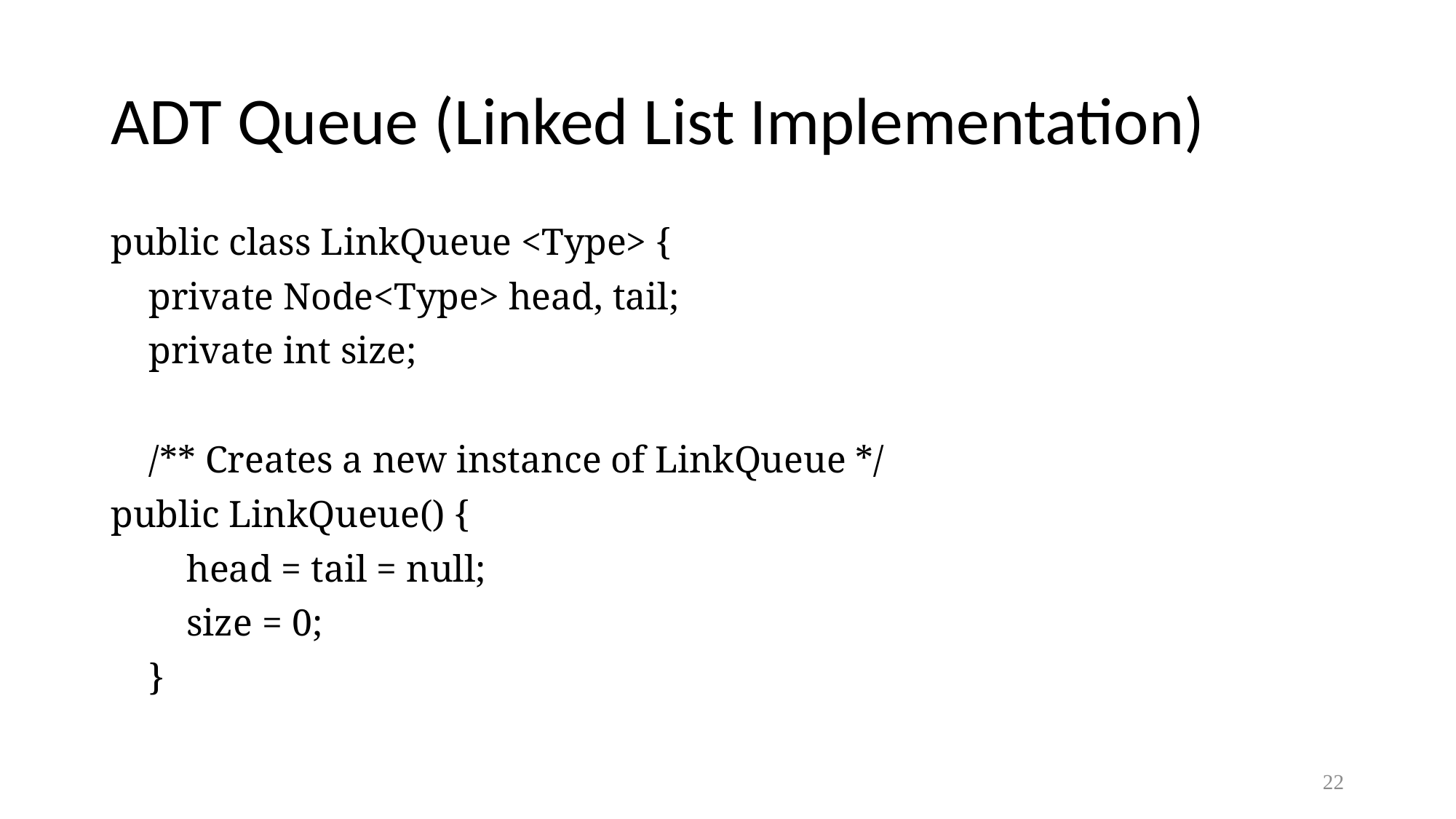

# ADT Queue (Linked List Implementation)
public class LinkQueue <Type> {
    private Node<Type> head, tail;
    private int size;

    /** Creates a new instance of LinkQueue */
public LinkQueue() {
        head = tail = null;
        size = 0;
    }
22